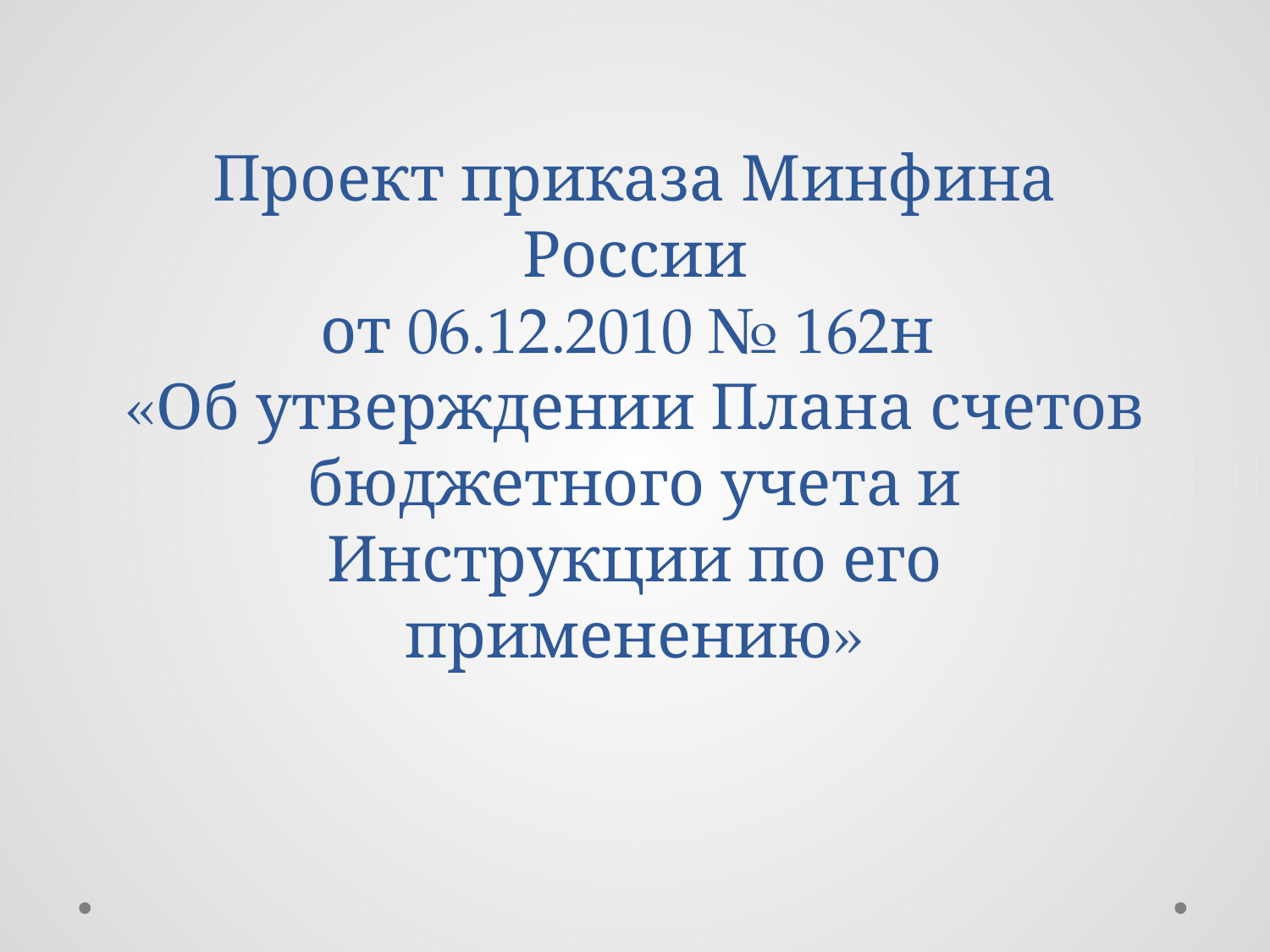

# Проект приказа Минфина России от 06.12.2010 № 162н «Об утверждении Плана счетов бюджетного учета и Инструкции по его применению»